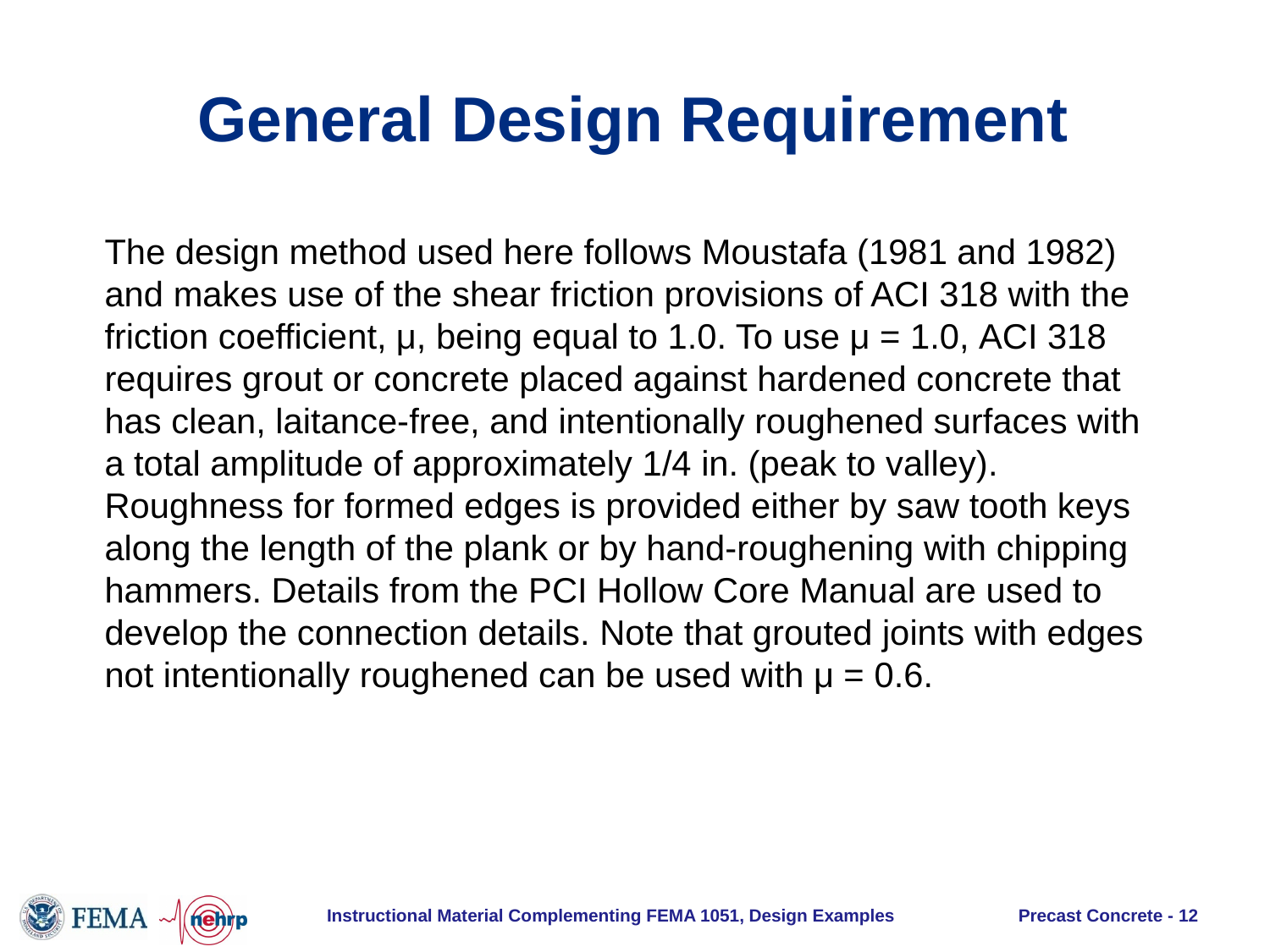

# General Design Requirement
The design method used here follows Moustafa (1981 and 1982) and makes use of the shear friction provisions of ACI 318 with the friction coefficient, μ, being equal to 1.0. To use μ = 1.0, ACI 318 requires grout or concrete placed against hardened concrete that has clean, laitance-free, and intentionally roughened surfaces with a total amplitude of approximately 1/4 in. (peak to valley). Roughness for formed edges is provided either by saw tooth keys along the length of the plank or by hand-roughening with chipping hammers. Details from the PCI Hollow Core Manual are used to develop the connection details. Note that grouted joints with edges not intentionally roughened can be used with μ = 0.6.